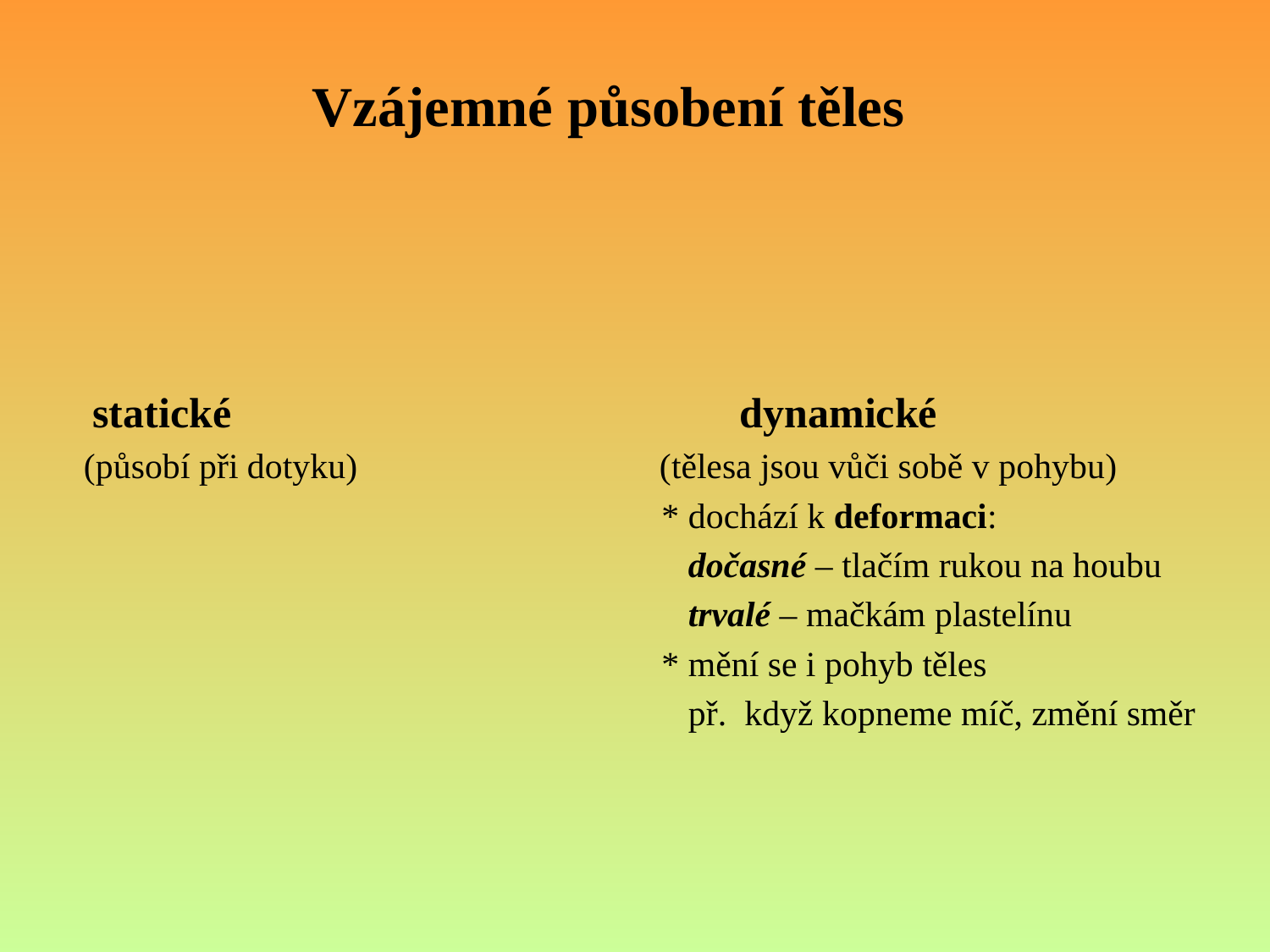

Vzájemné působení těles

         statické                                                dynamické
        (působí při dotyku)                                  (tělesa jsou vůči sobě v pohybu)
                                                                         * dochází k deformaci:
                                                                            dočasné – tlačím rukou na houbu
                                                                            trvalé – mačkám plastelínu
                                                                         * mění se i pohyb těles
                                                                            př.  když kopneme míč, změní směr